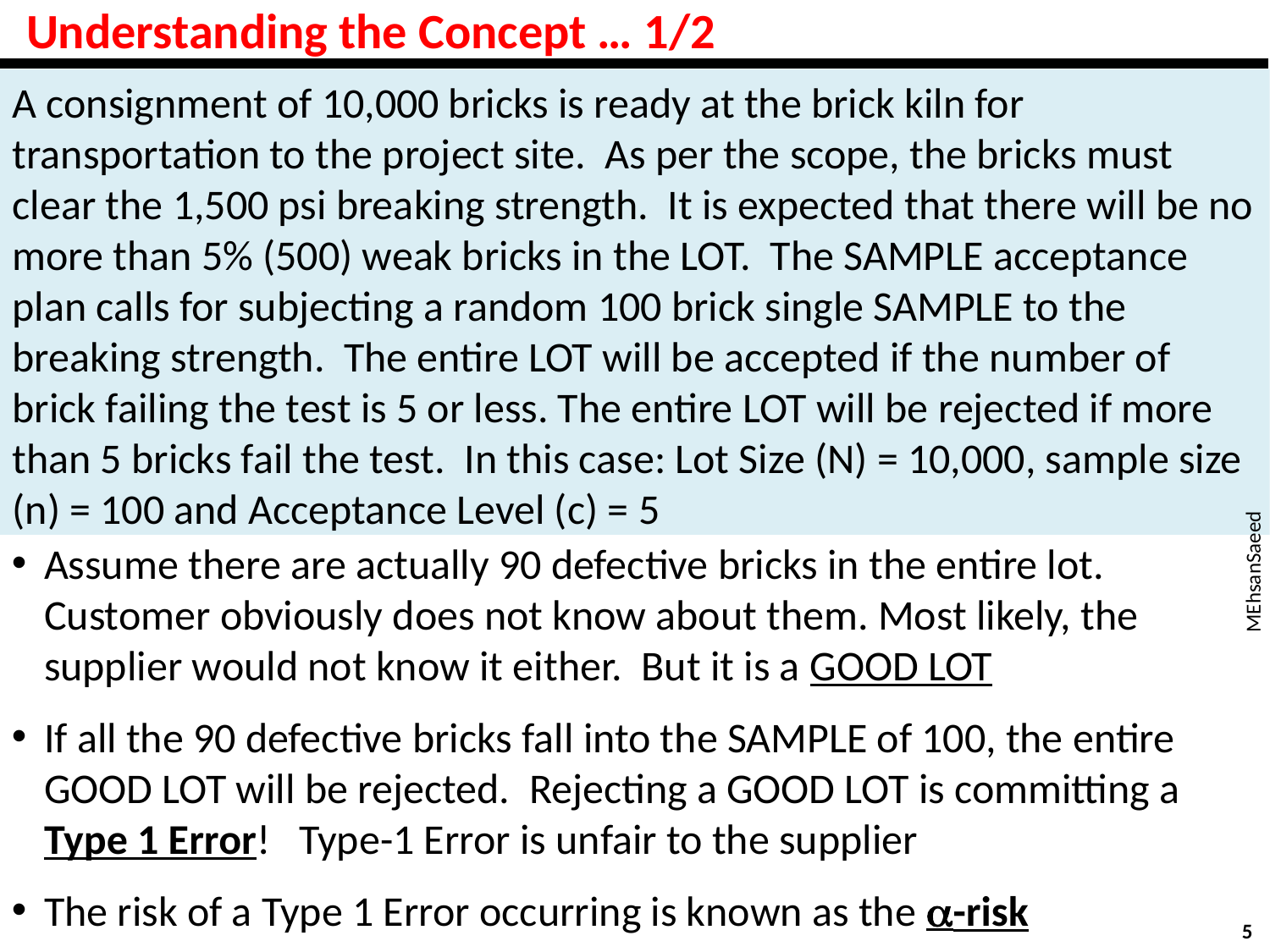

# Understanding the Concept … 1/2
A consignment of 10,000 bricks is ready at the brick kiln for transportation to the project site.  As per the scope, the bricks must clear the 1,500 psi breaking strength.  It is expected that there will be no more than 5% (500) weak bricks in the LOT.  The SAMPLE acceptance plan calls for subjecting a random 100 brick single SAMPLE to the  breaking strength.  The entire LOT will be accepted if the number of brick failing the test is 5 or less. The entire LOT will be rejected if more than 5 bricks fail the test.  In this case: Lot Size (N) = 10,000, sample size (n) = 100 and Acceptance Level (c) = 5
Assume there are actually 90 defective bricks in the entire lot. Customer obviously does not know about them. Most likely, the supplier would not know it either.  But it is a GOOD LOT
If all the 90 defective bricks fall into the SAMPLE of 100, the entire GOOD LOT will be rejected.  Rejecting a GOOD LOT is committing a Type 1 Error!   Type-1 Error is unfair to the supplier
The risk of a Type 1 Error occurring is known as the α-risk
MEhsanSaeed
5